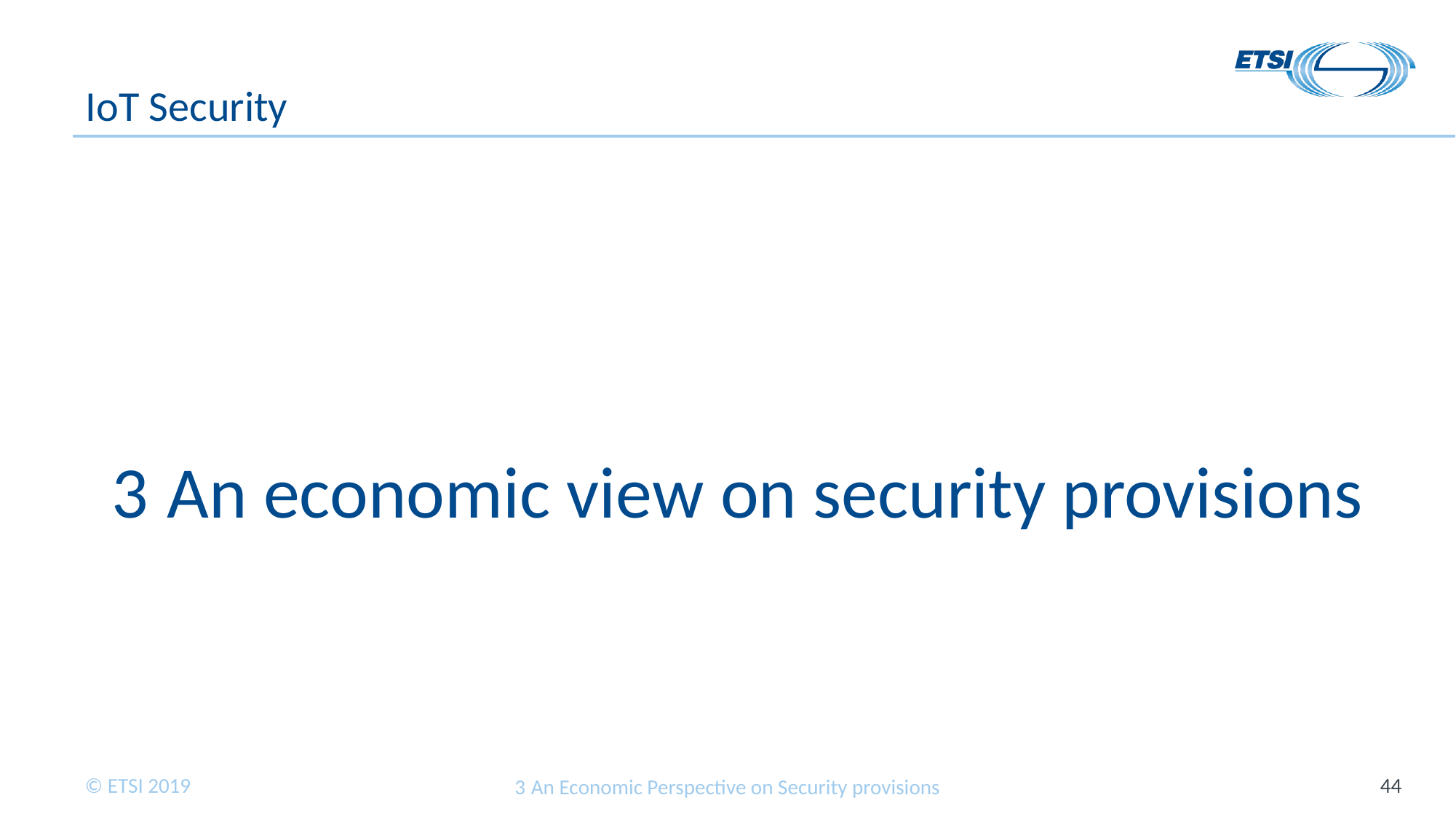

# IoT Security
3 An economic view on security provisions
3 An Economic Perspective on Security provisions